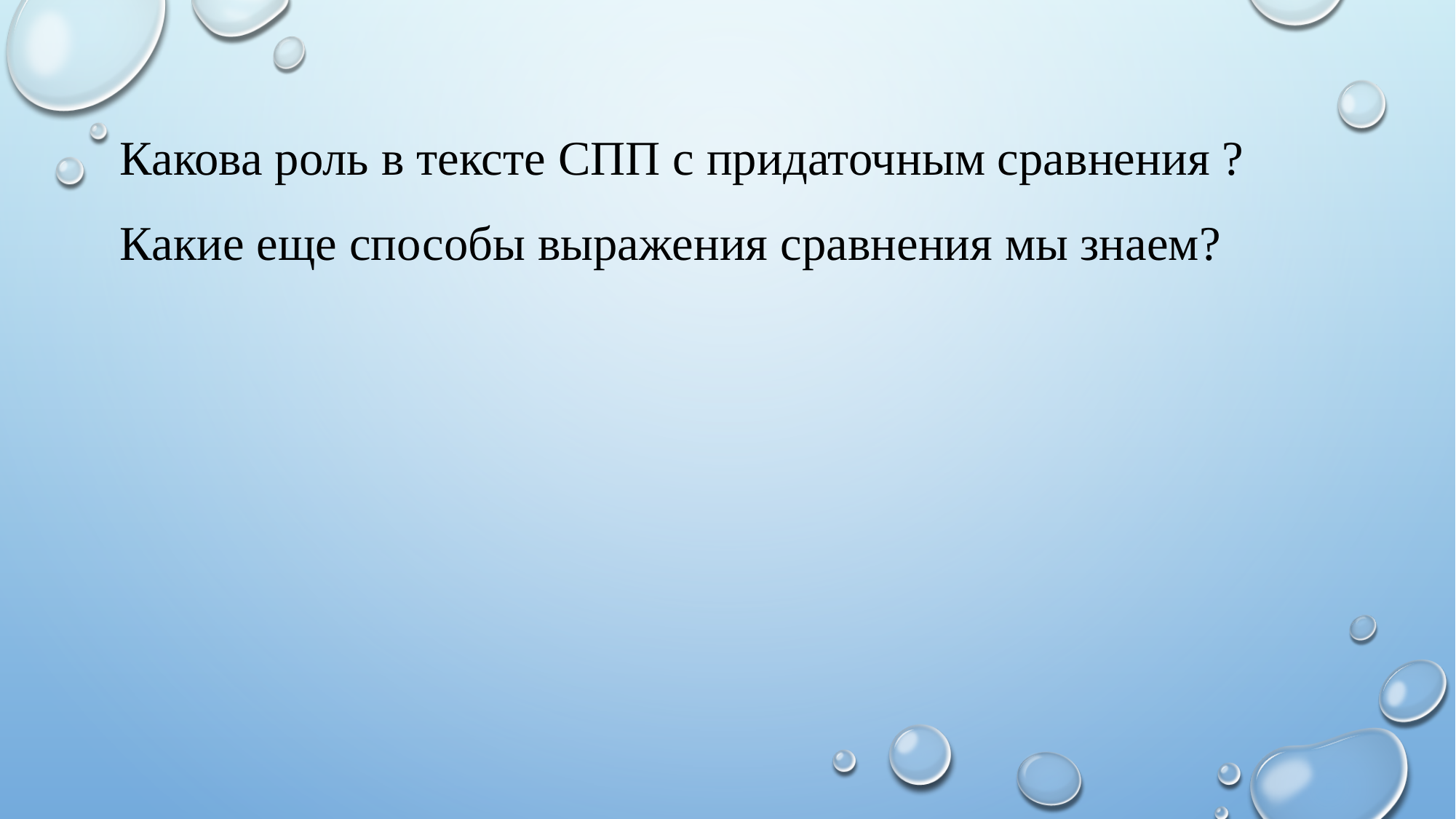

Какова роль в тексте СПП с придаточным сравнения ?
Какие еще способы выражения сравнения мы знаем?